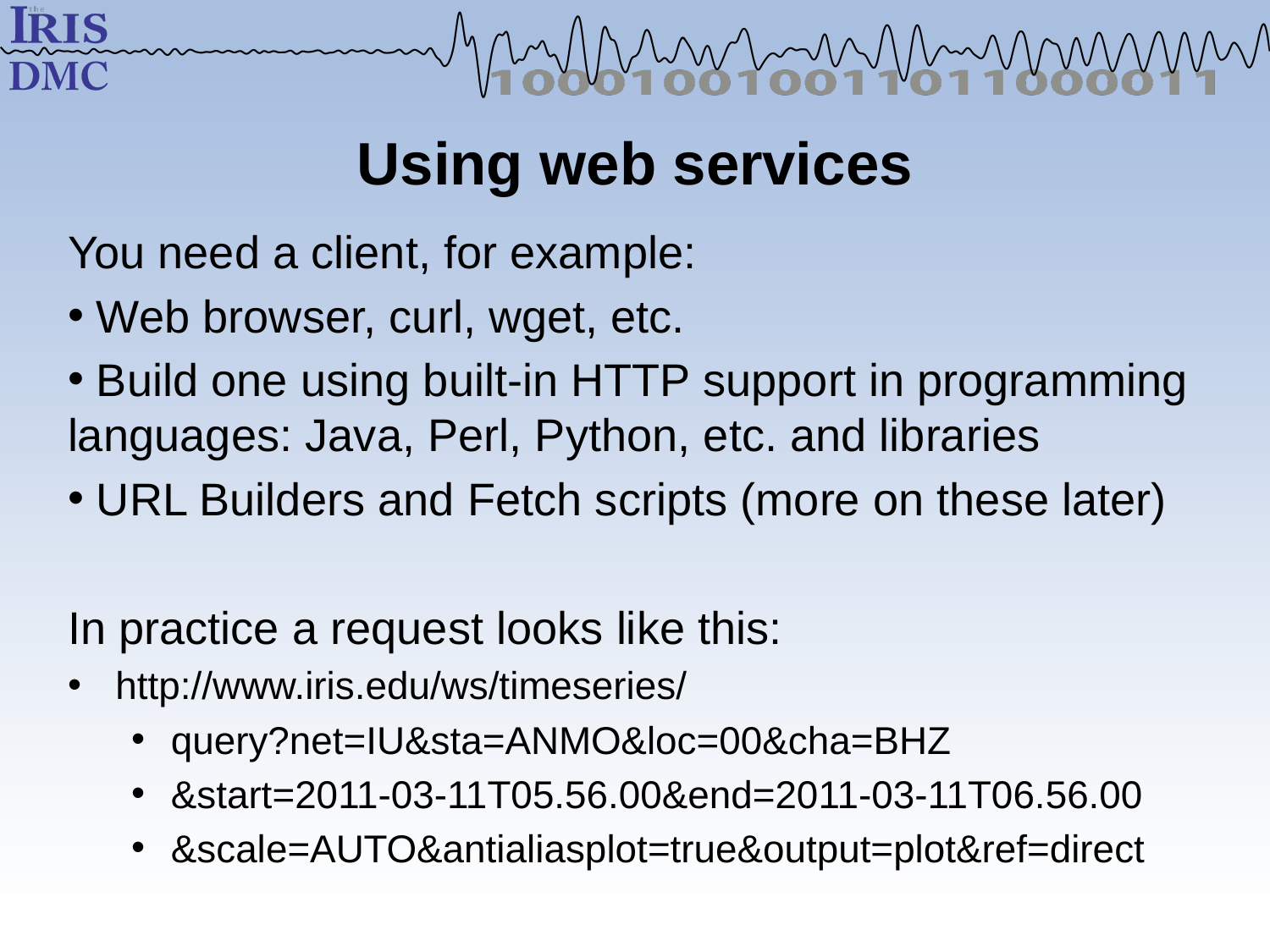

# Using web services
You need a client, for example:
 Web browser, curl, wget, etc.
 Build one using built-in HTTP support in programming languages: Java, Perl, Python, etc. and libraries
 URL Builders and Fetch scripts (more on these later)

In practice a request looks like this:
http://www.iris.edu/ws/timeseries/
query?net=IU&sta=ANMO&loc=00&cha=BHZ
&start=2011-03-11T05.56.00&end=2011-03-11T06.56.00
&scale=AUTO&antialiasplot=true&output=plot&ref=direct